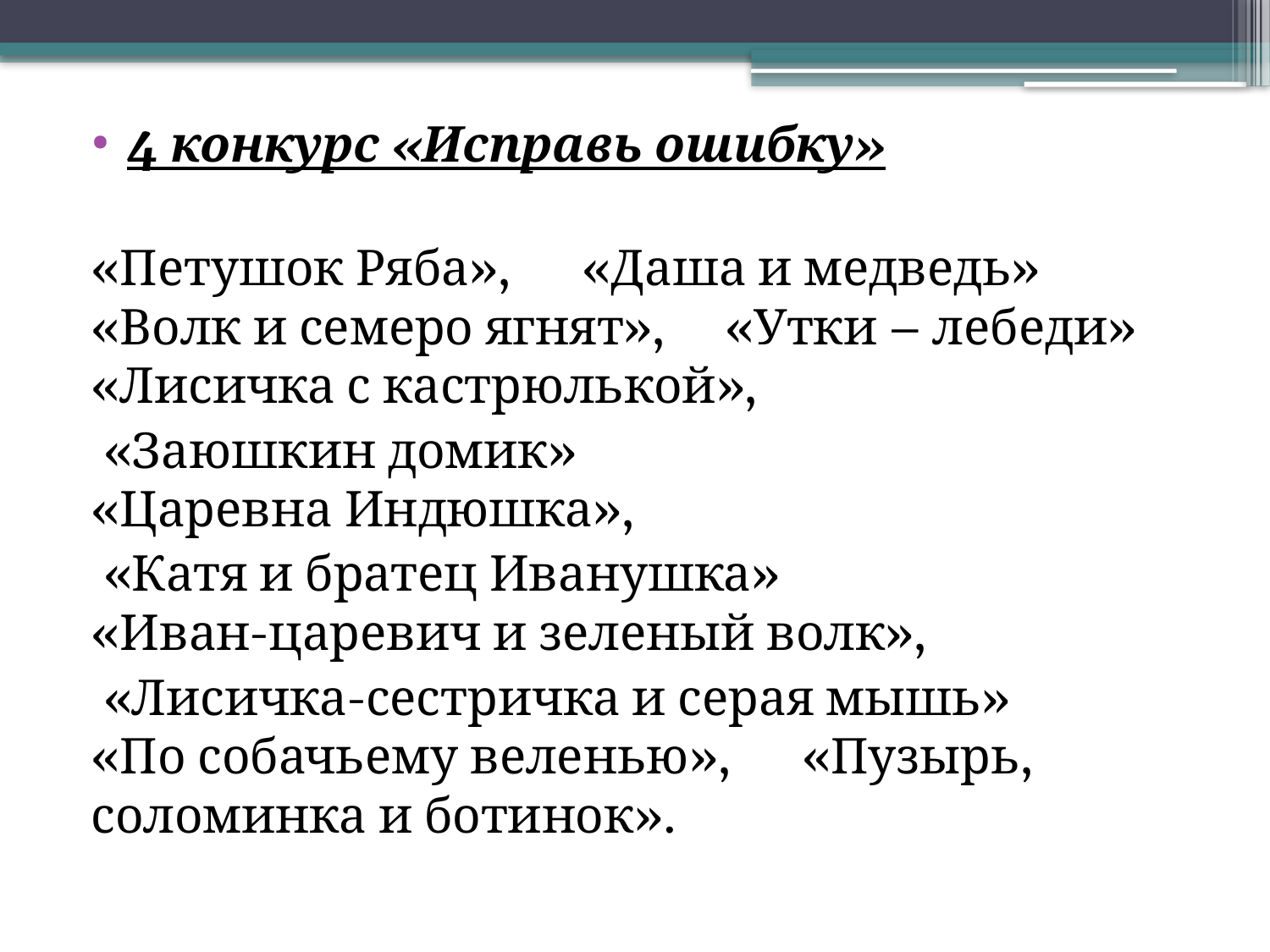

4 конкурс «Исправь ошибку»
«Петушок Ряба»,      «Даша и медведь»
«Волк и семеро ягнят»,     «Утки – лебеди»
«Лисичка с кастрюлькой»,
 «Заюшкин домик»
«Царевна Индюшка»,
 «Катя и братец Иванушка»
«Иван-царевич и зеленый волк»,
 «Лисичка-сестричка и серая мышь»
«По собачьему веленью»,      «Пузырь, соломинка и ботинок».